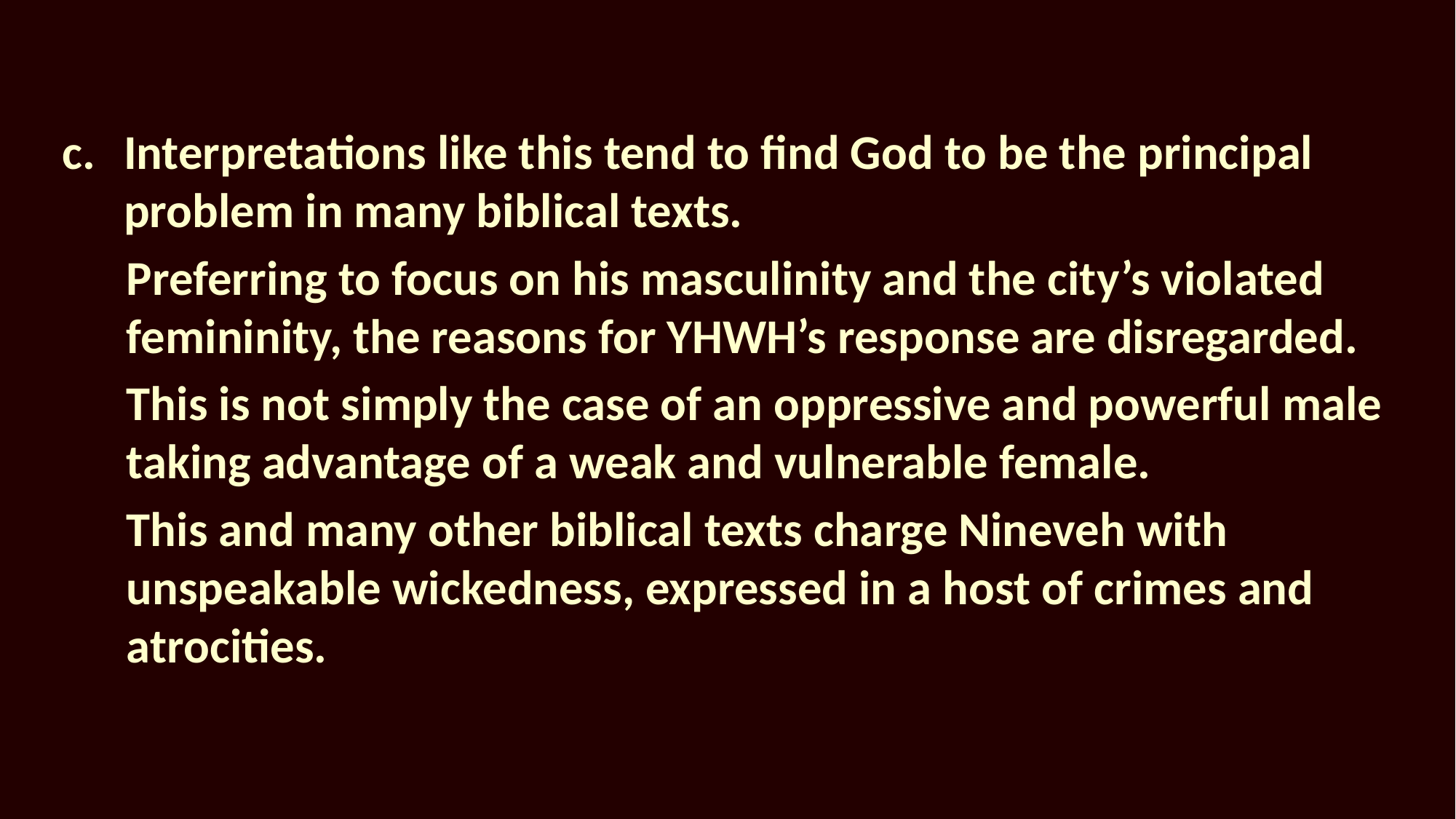

Interpretations like this tend to find God to be the principal problem in many biblical texts.
Preferring to focus on his masculinity and the city’s violated femininity, the reasons for YHWH’s response are disregarded.
This is not simply the case of an oppressive and powerful male taking advantage of a weak and vulnerable female.
This and many other biblical texts charge Nineveh with unspeakable wickedness, expressed in a host of crimes and atrocities.